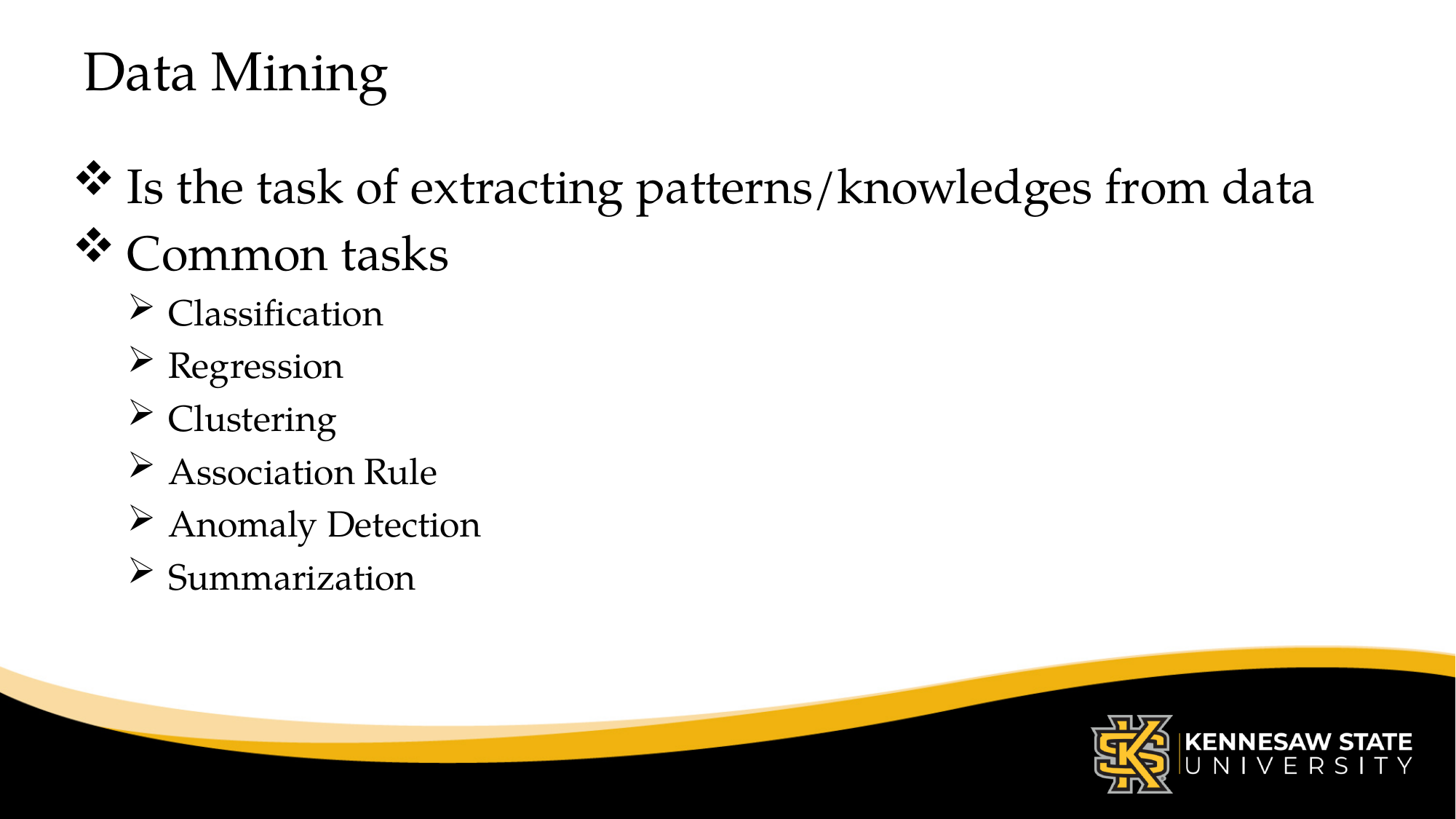

# Data Mining
Is the task of extracting patterns/knowledges from data
Common tasks
Classification
Regression
Clustering
Association Rule
Anomaly Detection
Summarization